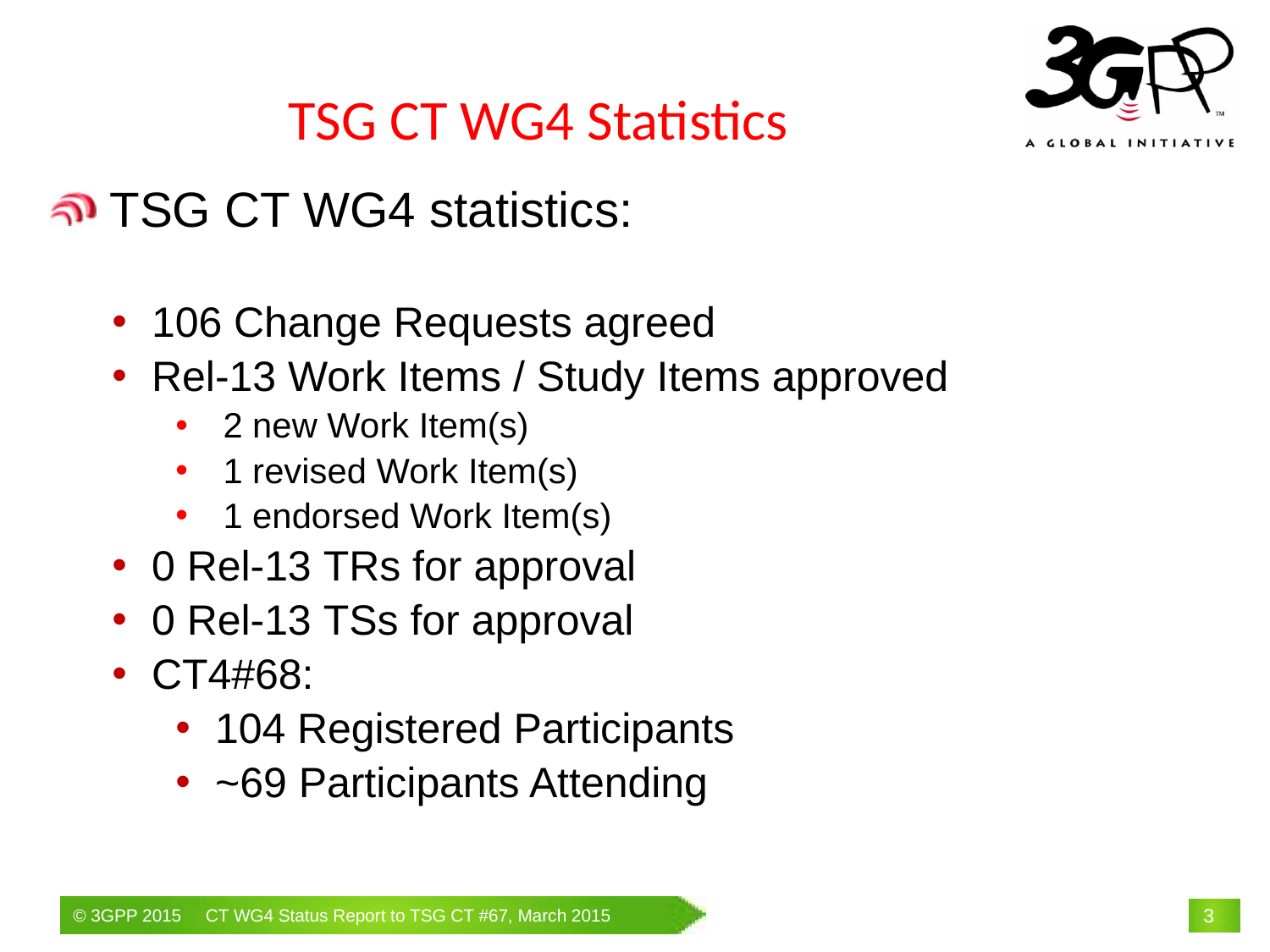

TSG CT WG4 Statistics
 TSG CT WG4 statistics:

106 Change Requests agreed
Rel-13 Work Items / Study Items approved
2 new Work Item(s)
1 revised Work Item(s)
1 endorsed Work Item(s)
0 Rel-13 TRs for approval
0 Rel-13 TSs for approval
CT4#68:
104 Registered Participants
~69 Participants Attending